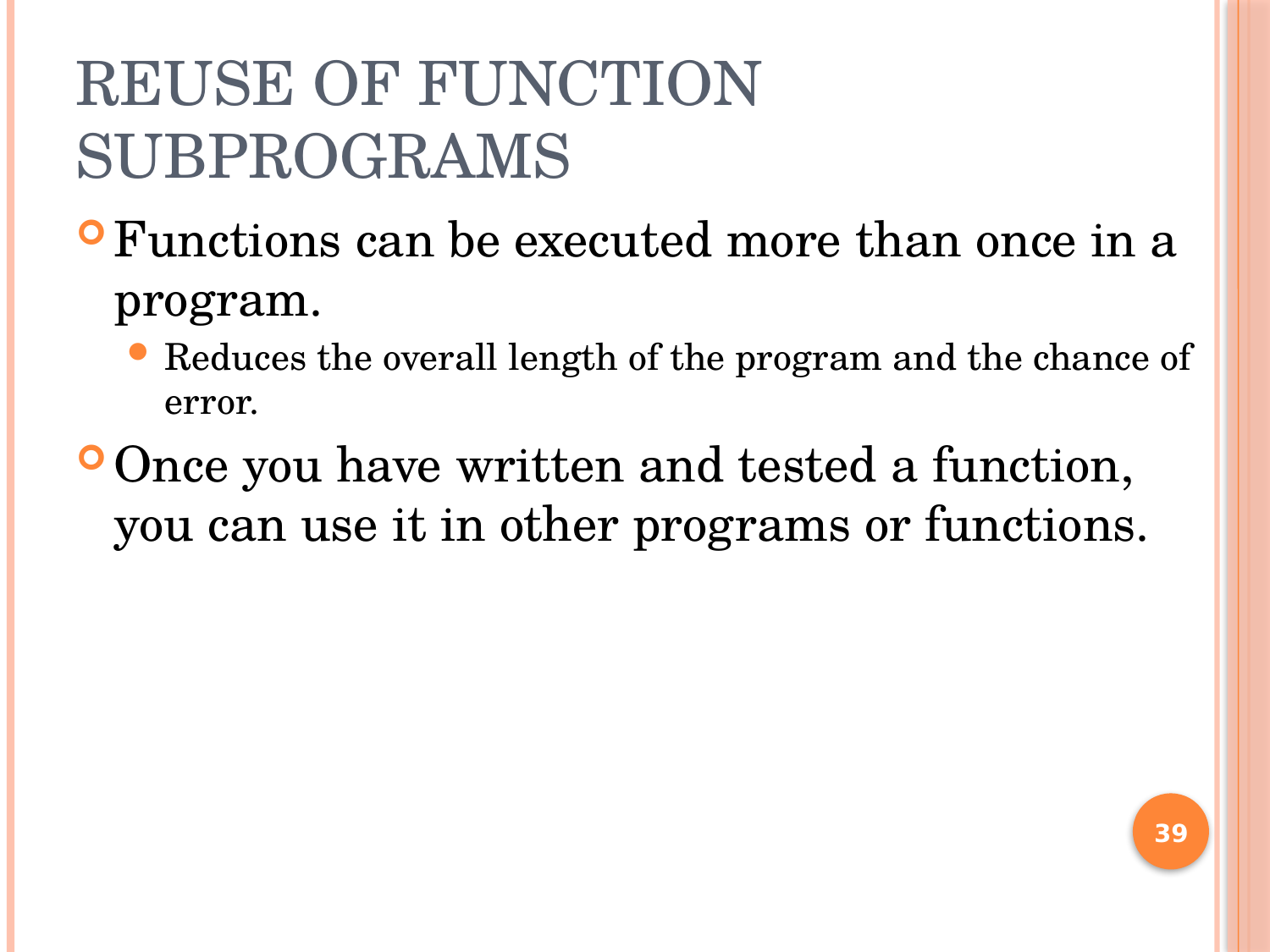

# Reuse of Function Subprograms
Functions can be executed more than once in a program.
Reduces the overall length of the program and the chance of error.
Once you have written and tested a function, you can use it in other programs or functions.

39